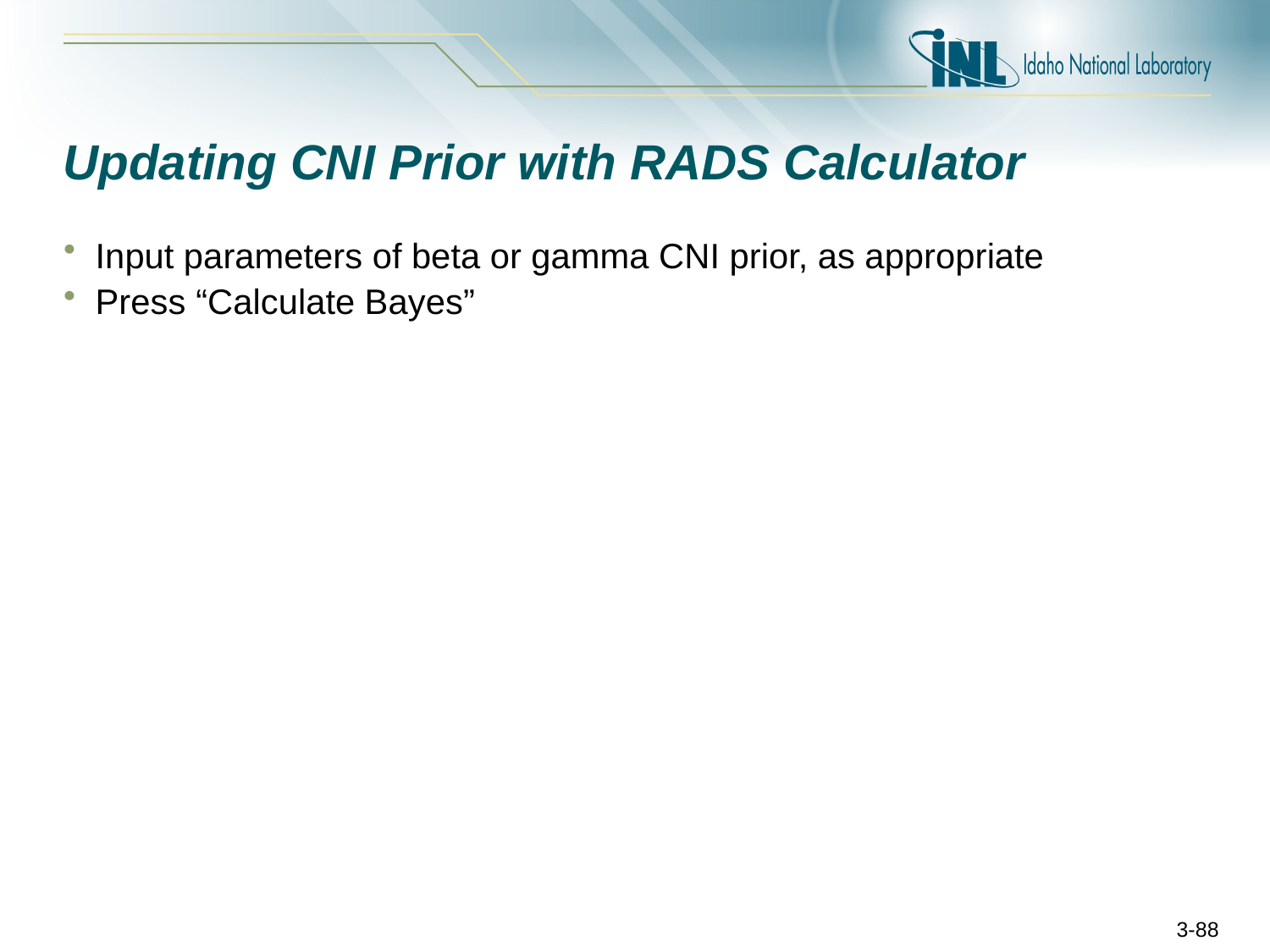

# Updating CNI Prior with RADS Calculator
Input parameters of beta or gamma CNI prior, as appropriate
Press “Calculate Bayes”
3-88